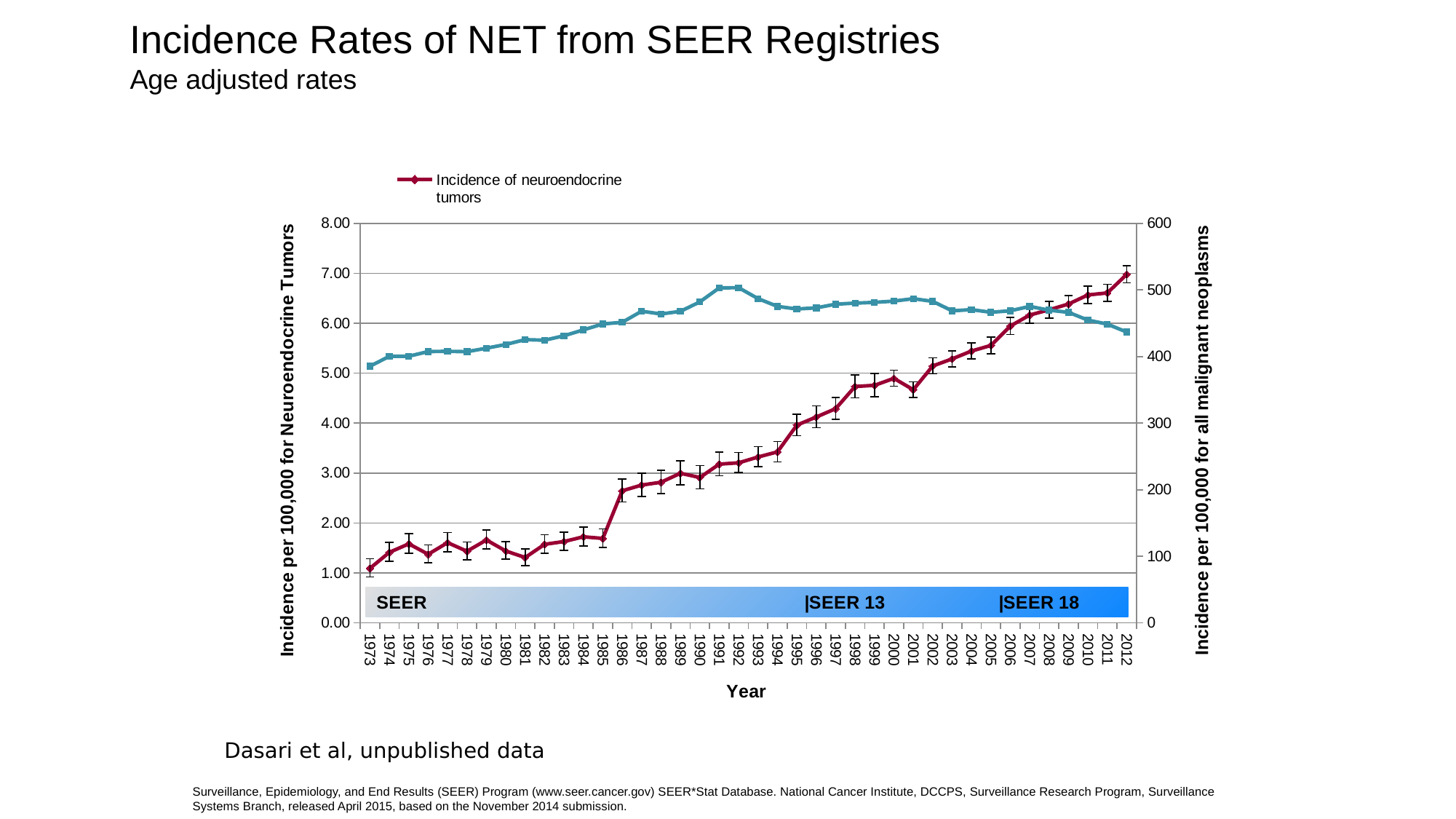

Incidence Rates of NET from SEER Registries
Age adjusted rates

### Chart

| Category |  |  |
|---|---|---|
| 1973 | 1.0917 | 385.4178999999999 |
| 1974 | 1.4129 | 400.2834999999994 |
| 1975 | 1.5822 | 400.4187999999994 |
| 1976 | 1.3746 | 407.4257999999994 |
| 1977 | 1.6064 | 407.7568999999999 |
| 1978 | 1.4344 | 407.2880999999994 |
| 1979 | 1.6596 | 412.5097999999999 |
| 1980 | 1.4399 | 418.1003999999999 |
| 1981 | 1.3084 | 425.3106 |
| 1982 | 1.5731 | 424.5156999999999 |
| 1983 | 1.6294 | 431.1315 |
| 1984 | 1.724 | 440.0074 |
| 1985 | 1.6913 | 448.8763 |
| 1986 | 2.6447 | 451.3562 |
| 1987 | 2.7589 | 468.0319 |
| 1988 | 2.8161 | 463.8833 |
| 1989 | 2.995499999999998 | 467.8475000000001 |
| 1990 | 2.911 | 482.0446 |
| 1991 | 3.178 | 503.0806 |
| 1992 | 3.2052 | 503.2937999999994 |
| 1993 | 3.321499999999999 | 486.9179999999996 |
| 1994 | 3.4235 | 475.2504 |
| 1995 | 3.9603 | 471.3413 |
| 1996 | 4.122099999999994 | 473.0430999999999 |
| 1997 | 4.2899 | 478.5849 |
| 1998 | 4.7328 | 480.1766 |
| 1999 | 4.7563 | 481.3016 |
| 2000 | 4.8953 | 483.1949 |
| 2001 | 4.668699999999998 | 486.8390999999999 |
| 2002 | 5.1434 | 482.8186999999999 |
| 2003 | 5.2852 | 468.6236 |
| 2004 | 5.4427 | 470.3749000000001 |
| 2005 | 5.5553 | 466.3697 |
| 2006 | 5.9425 | 468.6746 |
| 2007 | 6.1633 | 475.2724 |
| 2008 | 6.268499999999999 | 469.5858 |
| 2009 | 6.3843 | 466.3204999999999 |
| 2010 | 6.5666 | 454.6743 |
| 2011 | 6.605999999999994 | 448.6751 |
| 2012 | 6.9781 | 436.7328 |
Dasari et al, unpublished data
Surveillance, Epidemiology, and End Results (SEER) Program (www.seer.cancer.gov) SEER*Stat Database. National Cancer Institute, DCCPS, Surveillance Research Program, Surveillance Systems Branch, released April 2015, based on the November 2014 submission.